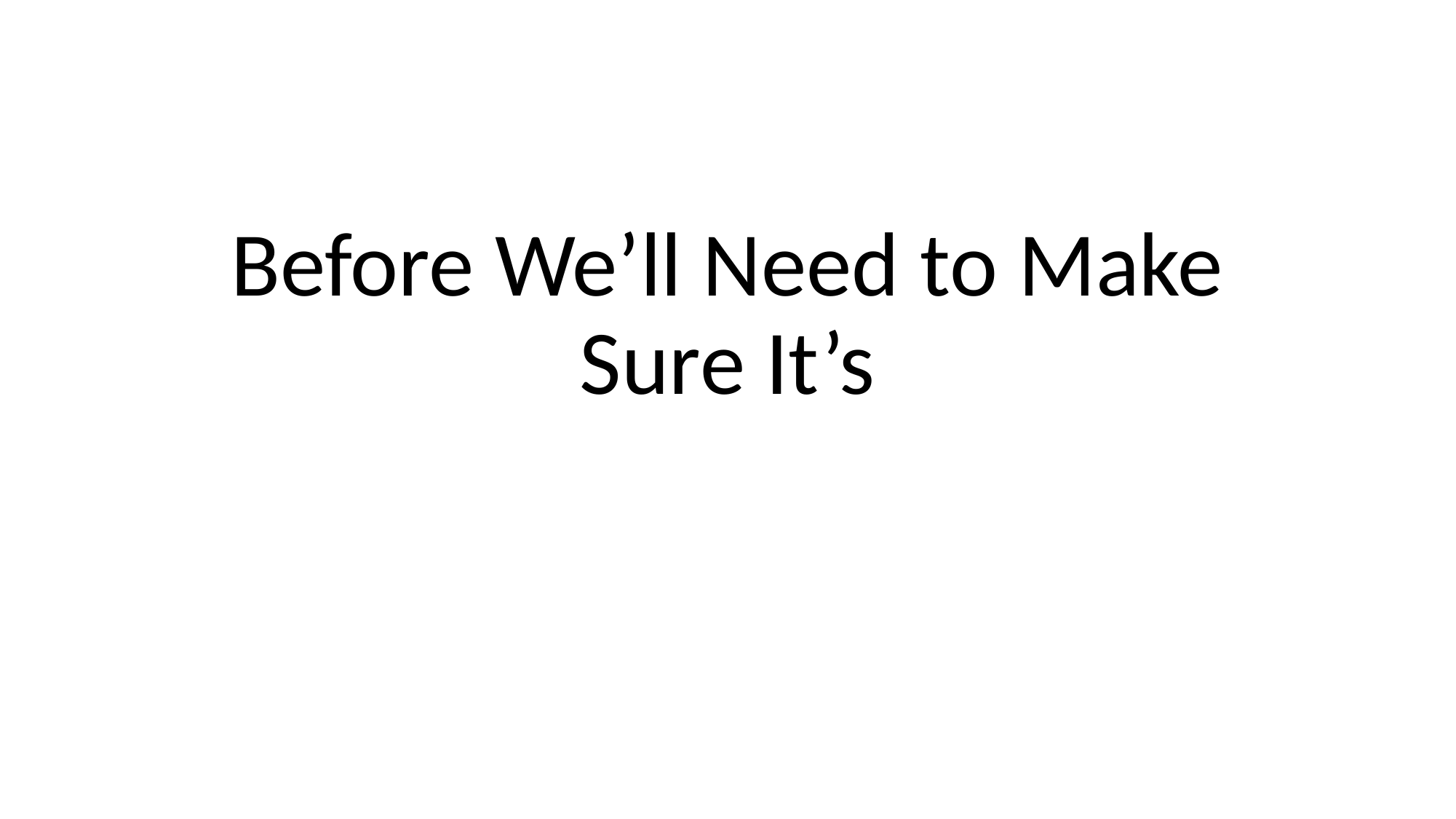

# Before We’ll Need to Make Sure It’s